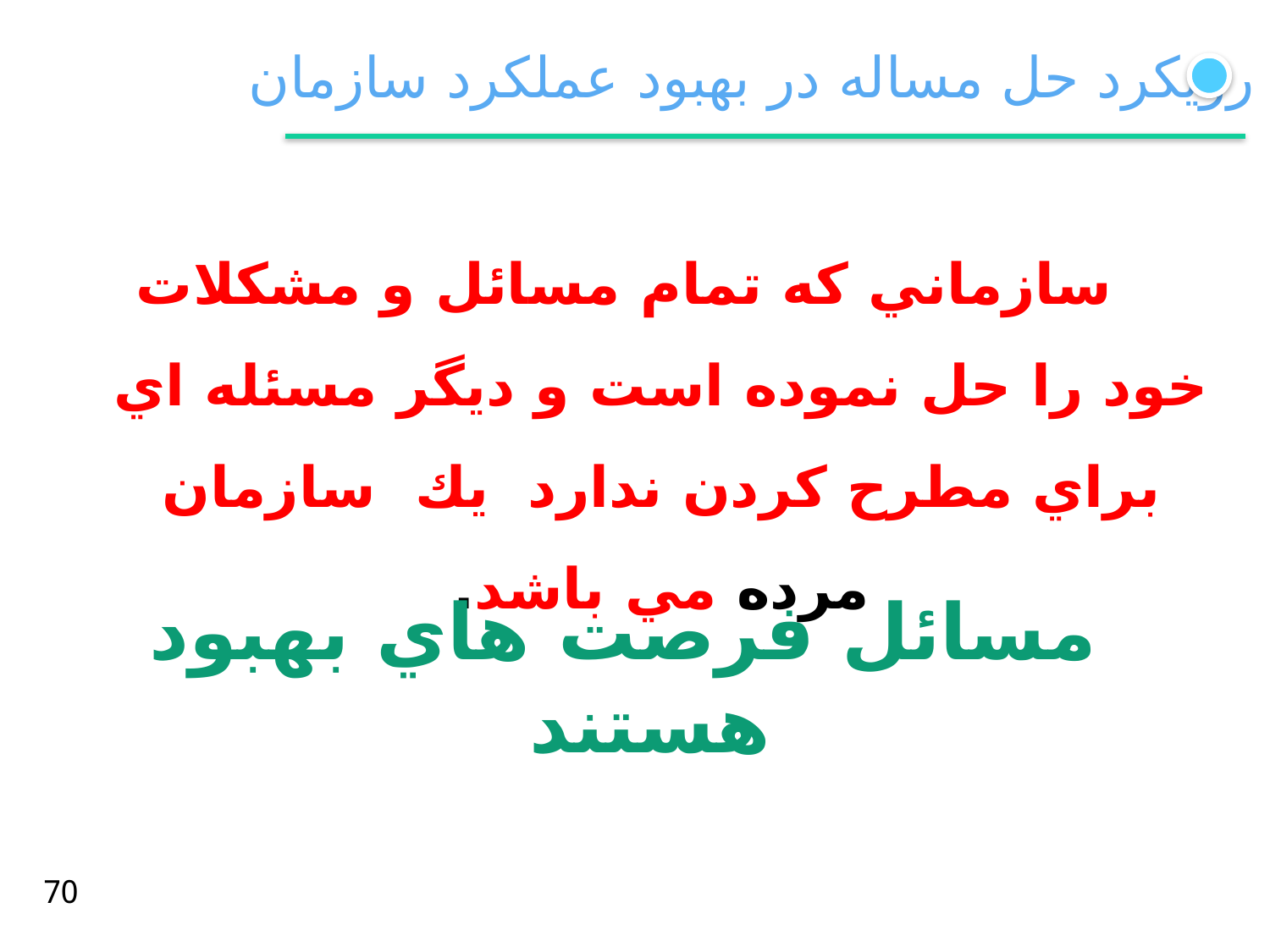

رویکرد حل مساله در بهبود عملکرد سازمان

   سازماني كه تمام مسائل و مشكلات خود را حل نموده است و ديگر مسئله اي  براي مطرح كردن ندارد  يك  سازمان  مرده مي باشد.

 مسائل فرصت هاي بهبود هستند
70